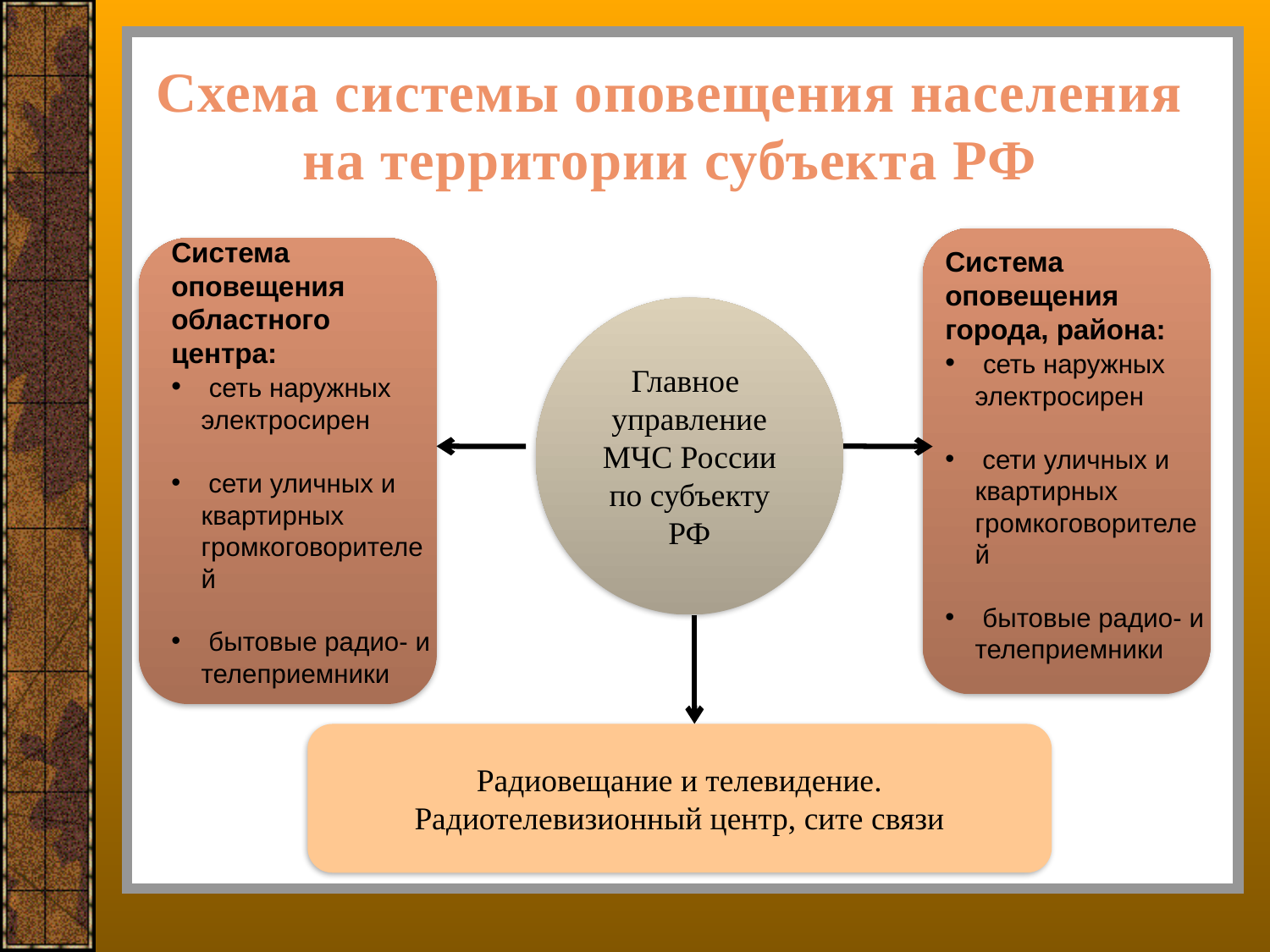

Схема системы оповещения населения
на территории субъекта РФ

Система оповещения областного центра:
 сеть наружных электросирен

 сети уличных и квартирных громкоговорителей

 бытовые радио- и телеприемники

Система оповещения города, района:
 сеть наружных электросирен

 сети уличных и квартирных громкоговорителей

 бытовые радио- и телеприемники
Главное  управление МЧС России по субъекту РФ
Радиовещание и телевидение.
Радиотелевизионный центр, сите связи